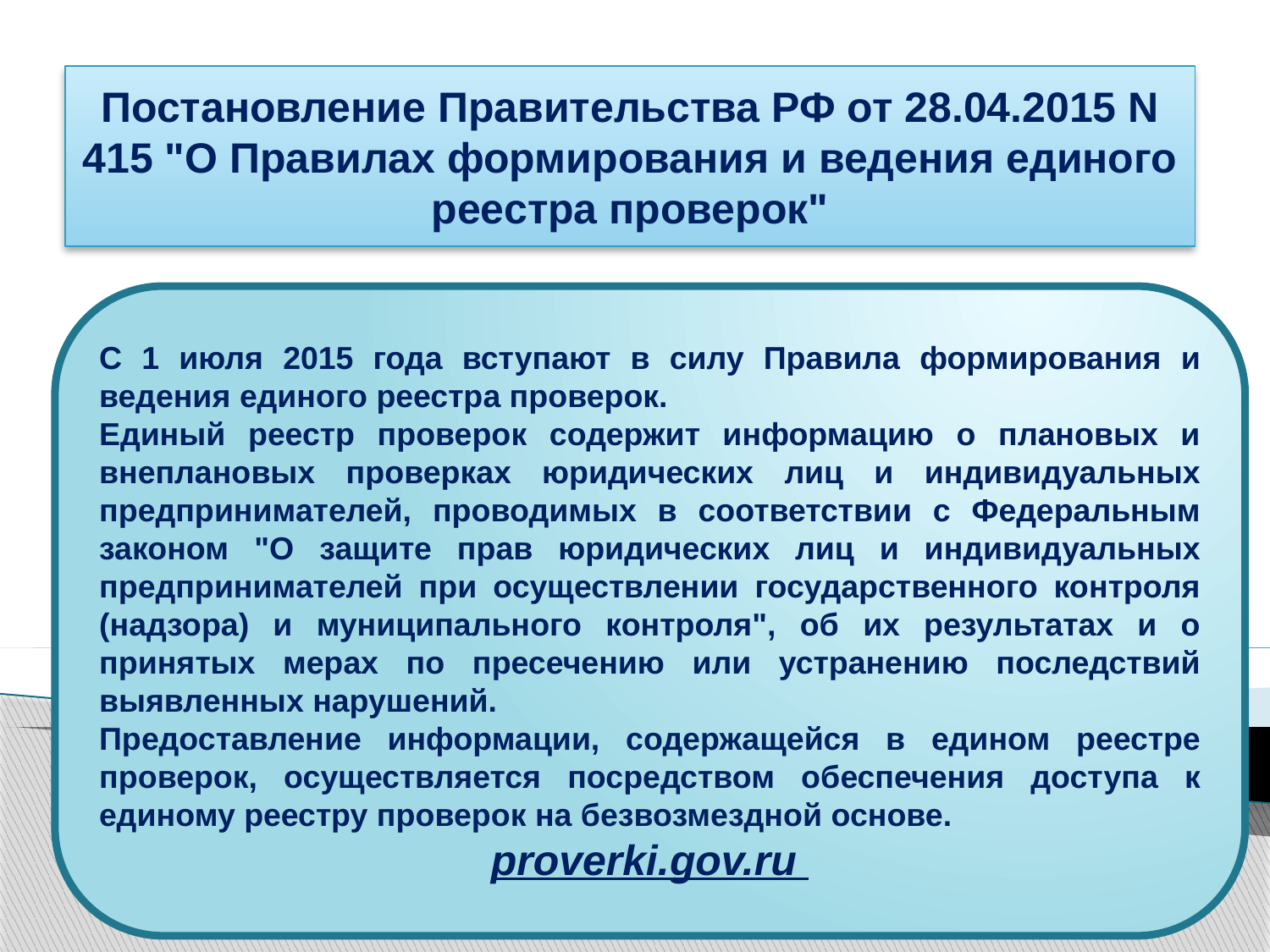

Постановление Правительства РФ от 28.04.2015 N 415 "О Правилах формирования и ведения единого реестра проверок"
С 1 июля 2015 года вступают в силу Правила формирования и ведения единого реестра проверок.
Единый реестр проверок содержит информацию о плановых и внеплановых проверках юридических лиц и индивидуальных предпринимателей, проводимых в соответствии с Федеральным законом "О защите прав юридических лиц и индивидуальных предпринимателей при осуществлении государственного контроля (надзора) и муниципального контроля", об их результатах и о принятых мерах по пресечению или устранению последствий выявленных нарушений.
Предоставление информации, содержащейся в едином реестре проверок, осуществляется посредством обеспечения доступа к единому реестру проверок на безвозмездной основе.
proverki.gov.ru